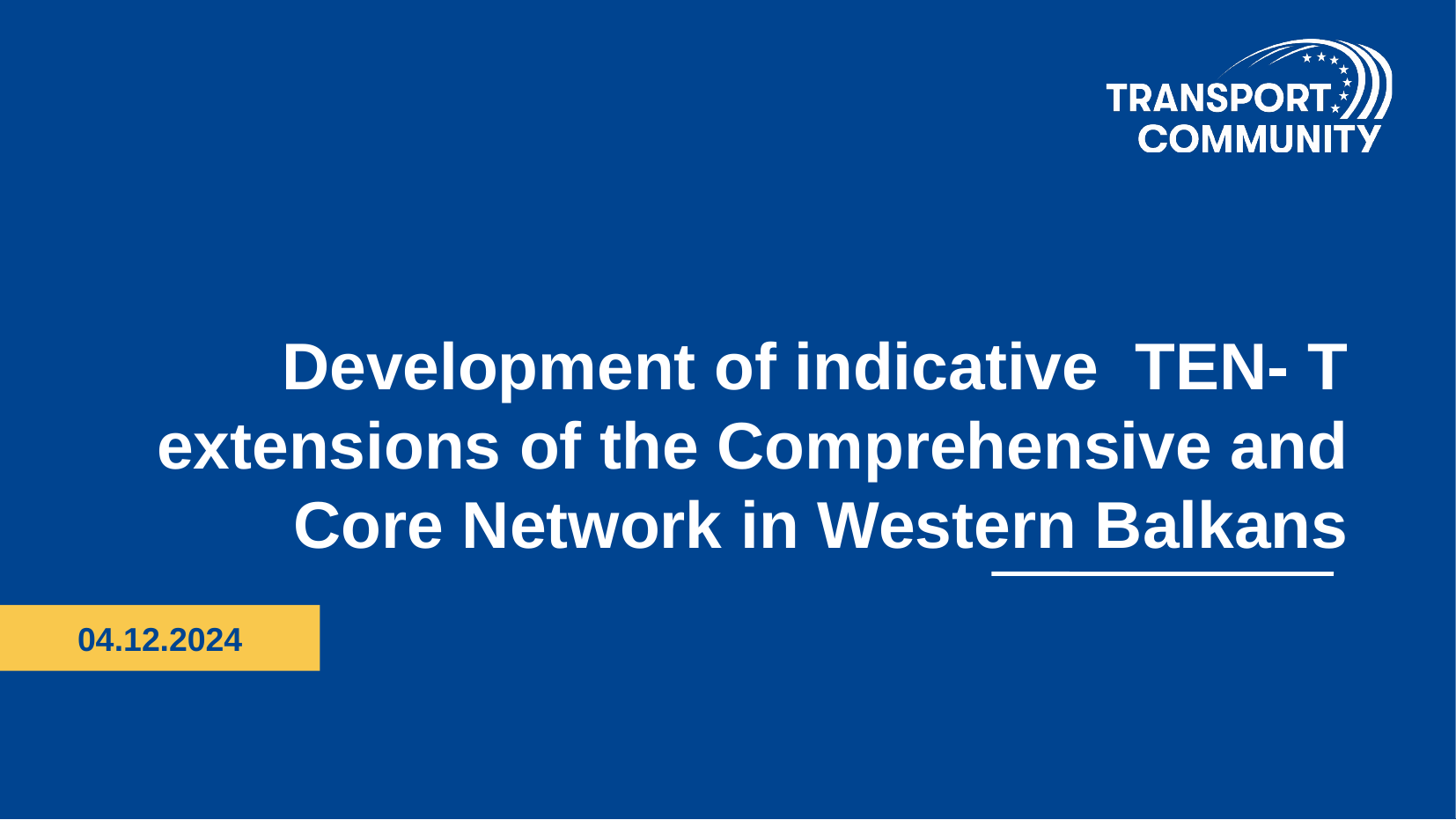

Development of indicative  TEN- T extensions of the Comprehensive and Core Network in Western Balkans

04.12.2024